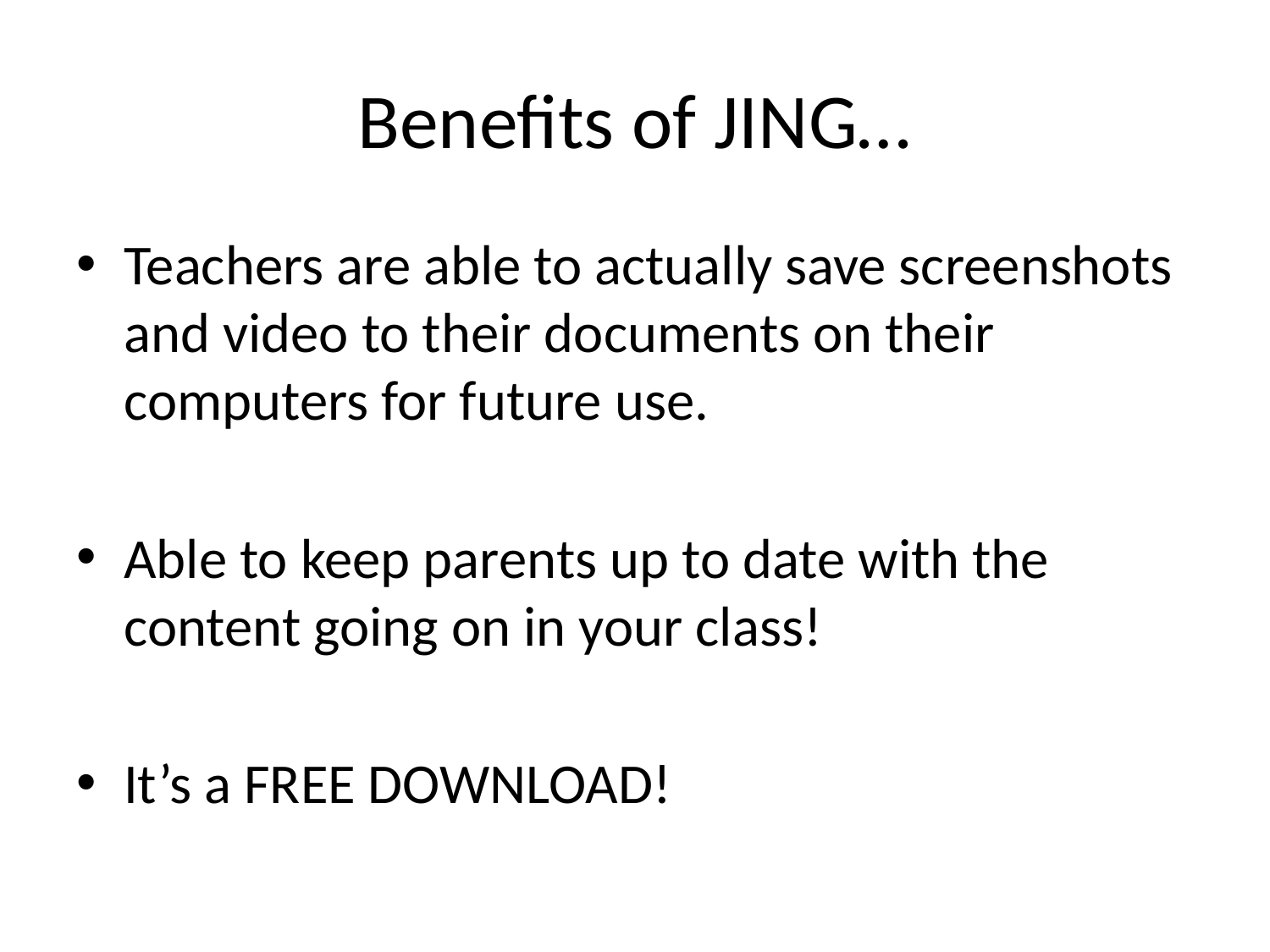

# Benefits of JING…
Teachers are able to actually save screenshots and video to their documents on their computers for future use.

Able to keep parents up to date with the content going on in your class!

It’s a FREE DOWNLOAD!